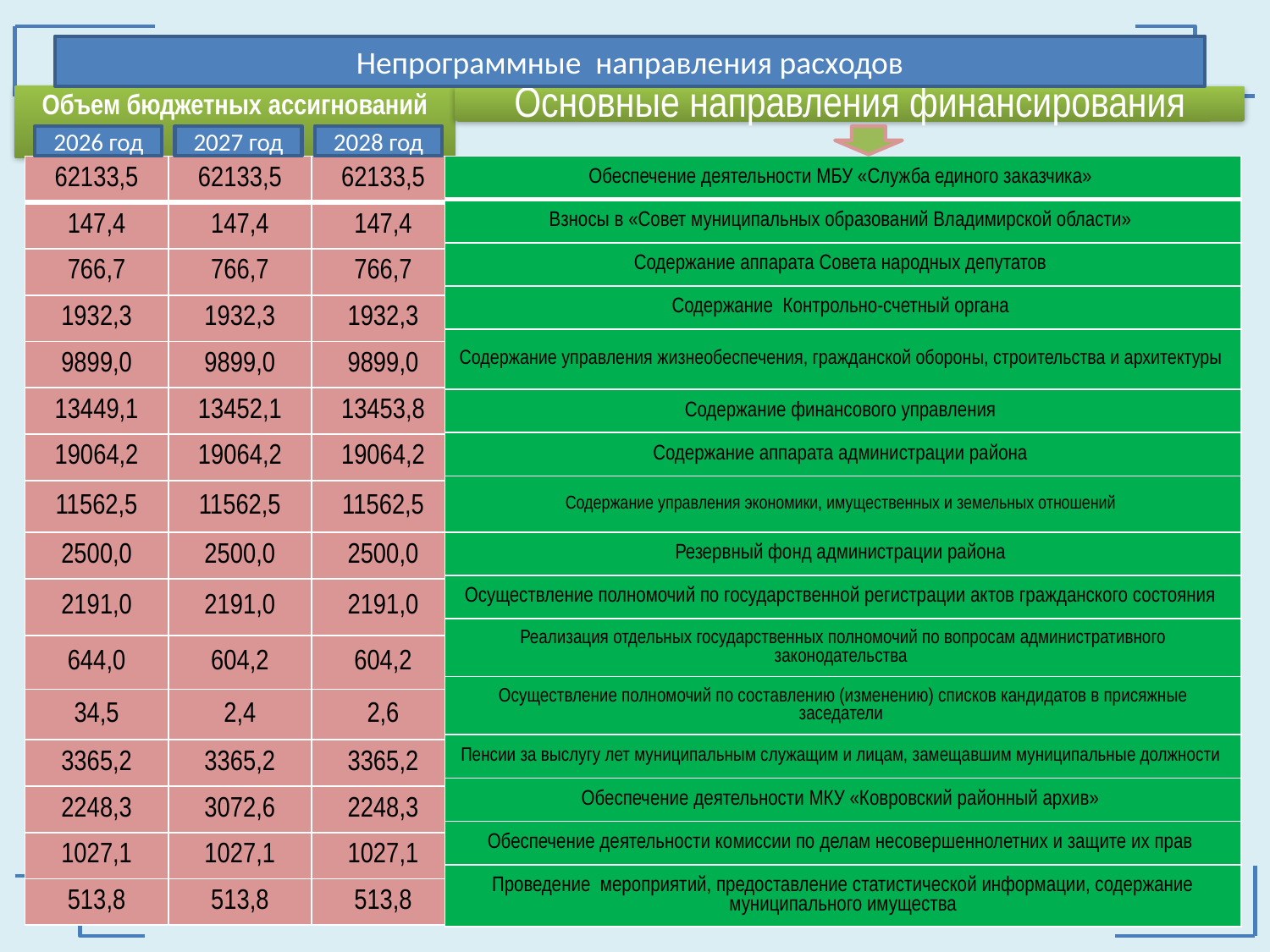

Непрограммные  направления расходов

Объем бюджетных ассигнований

Основные направления финансирования
2026 год
2027 год
2028 год

| Обеспечение деятельности МБУ «Служба единого заказчика» |
| --- |
| Взносы в «Совет муниципальных образований Владимирской области» |
| Содержание аппарата Совета народных депутатов |
| Содержание Контрольно-счетный органа |
| Содержание управления жизнеобеспечения, гражданской обороны, строительства и архитектуры |
| Содержание финансового управления |
| Содержание аппарата администрации района |
| Содержание управления экономики, имущественных и земельных отношений |
| Резервный фонд администрации района |
| Осуществление полномочий по государственной регистрации актов гражданского состояния |
| Реализация отдельных государственных полномочий по вопросам административного законодательства |
| Осуществление полномочий по составлению (изменению) списков кандидатов в присяжные заседатели |
| Пенсии за выслугу лет муниципальным служащим и лицам, замещавшим муниципальные должности |
| Обеспечение деятельности МКУ «Ковровский районный архив» |
| Обеспечение деятельности комиссии по делам несовершеннолетних и защите их прав |
| Проведение мероприятий, предоставление статистической информации, содержание муниципального имущества |
| 62133,5 | 62133,5 | 62133,5 |
| --- | --- | --- |
| 147,4 | 147,4 | 147,4 |
| 766,7 | 766,7 | 766,7 |
| 1932,3 | 1932,3 | 1932,3 |
| 9899,0 | 9899,0 | 9899,0 |
| 13449,1 | 13452,1 | 13453,8 |
| 19064,2 | 19064,2 | 19064,2 |
| 11562,5 | 11562,5 | 11562,5 |
| 2500,0 | 2500,0 | 2500,0 |
| 2191,0 | 2191,0 | 2191,0 |
| 644,0 | 604,2 | 604,2 |
| 34,5 | 2,4 | 2,6 |
| 3365,2 | 3365,2 | 3365,2 |
| 2248,3 | 3072,6 | 2248,3 |
| 1027,1 | 1027,1 | 1027,1 |
| 513,8 | 513,8 | 513,8 |